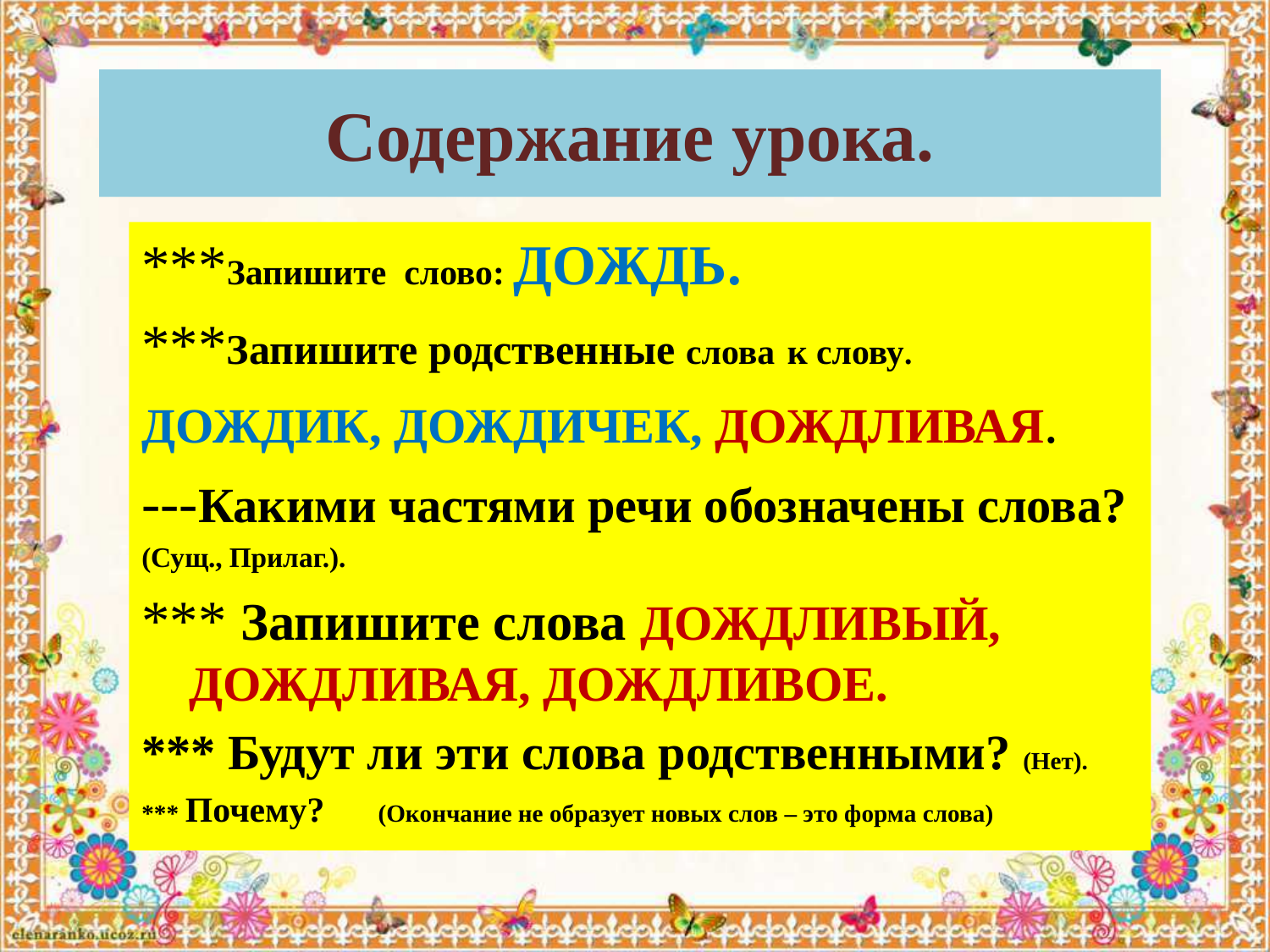

# Содержание урока.
***Запишите  слово: ДОЖДЬ.
***Запишите родственные слова к слову.
ДОЖДИК, ДОЖДИЧЕК, ДОЖДЛИВАЯ.
---Какими частями речи обозначены слова?
(Сущ., Прилаг.).
*** Запишите слова ДОЖДЛИВЫЙ, ДОЖДЛИВАЯ, ДОЖДЛИВОЕ.
*** Будут ли эти слова родственными? (Нет).
*** Почему?      (Окончание не образует новых слов – это форма слова)